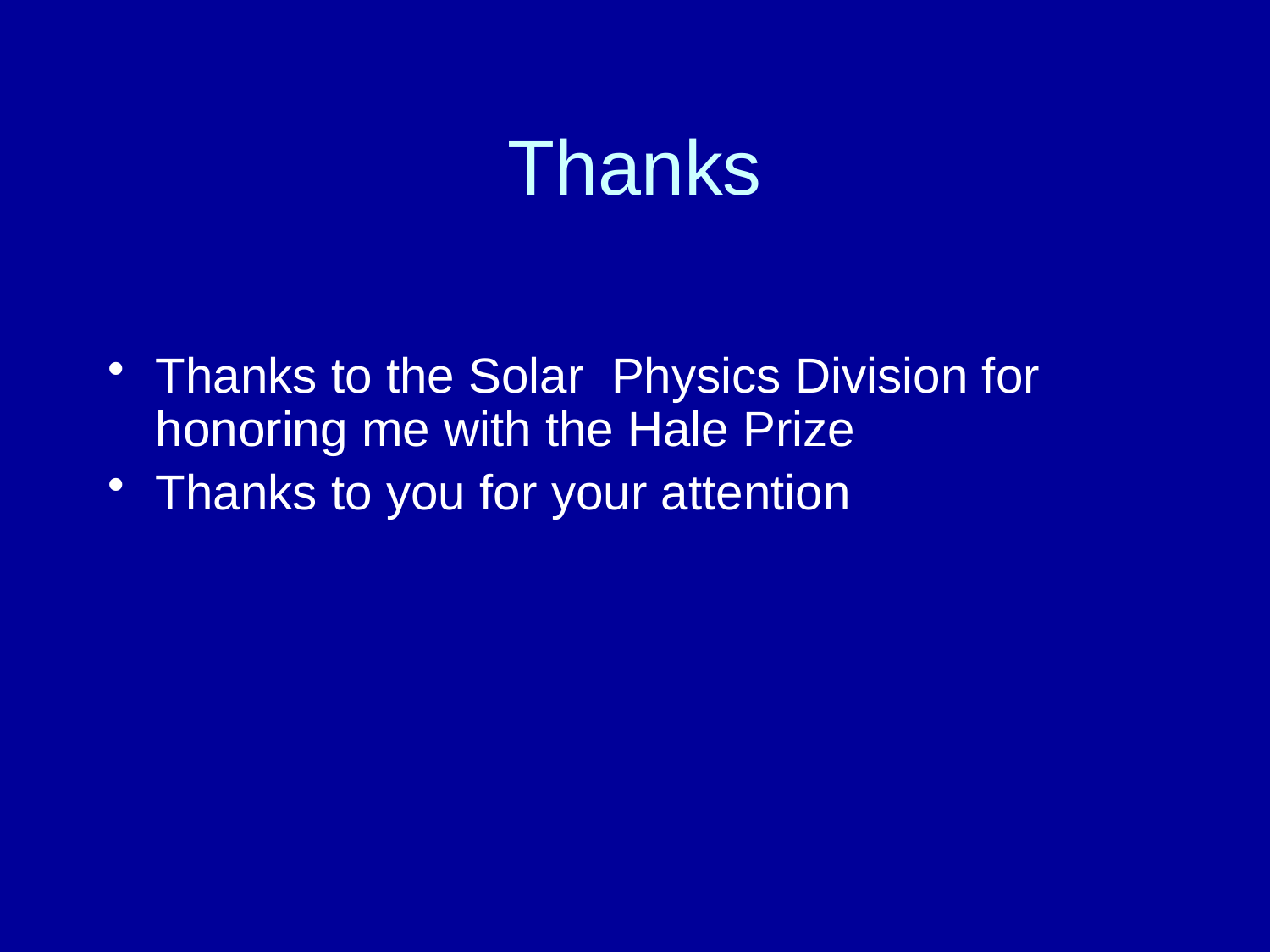

# Thanks

Thanks to the Solar  Physics Division for honoring me with the Hale Prize
Thanks to you for your attention